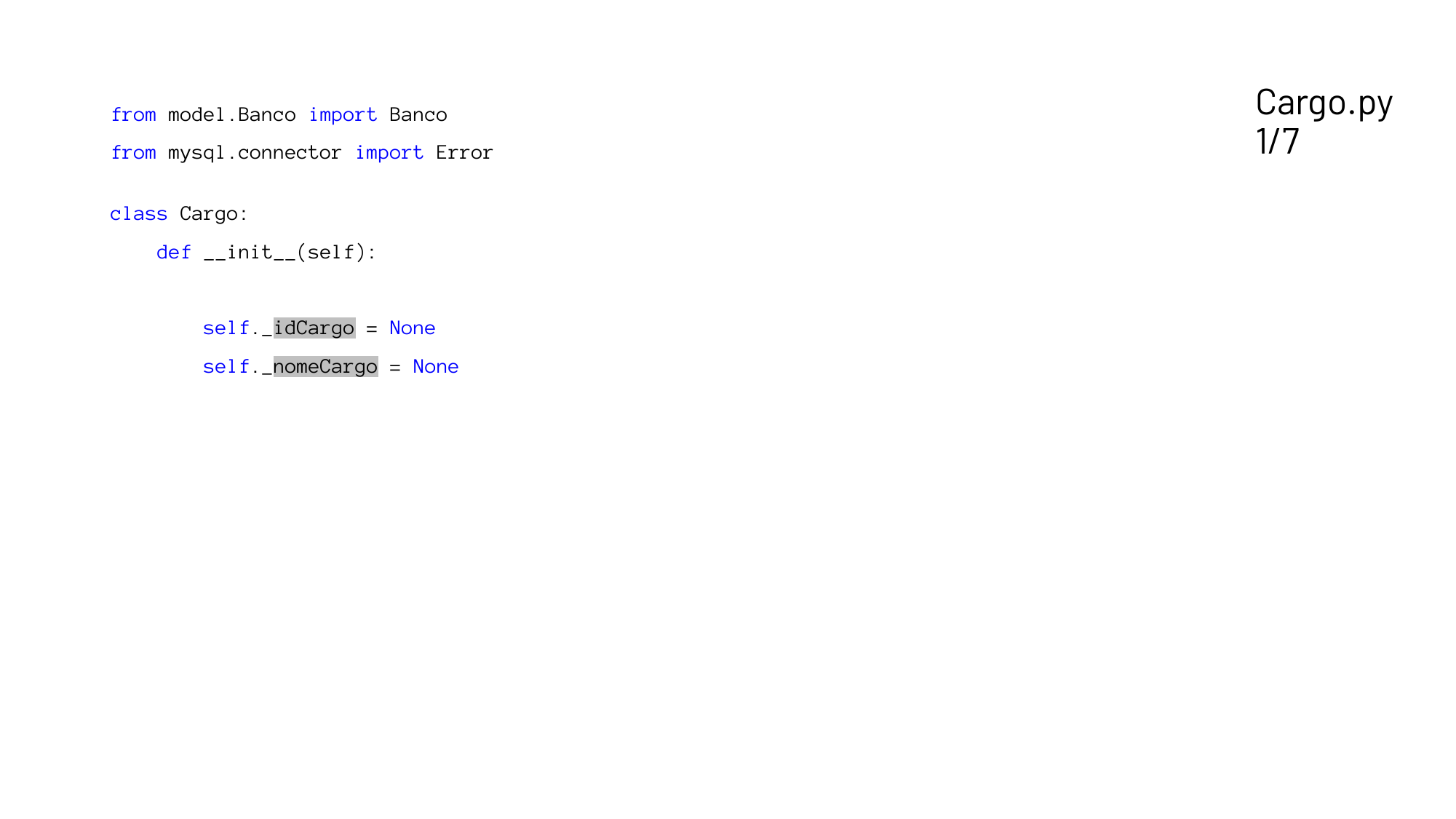

# Cargo.py 1/7
from model.Banco import Banco
from mysql.connector import Error
class Cargo:
    def __init__(self):

        self._idCargo = None
        self._nomeCargo = None